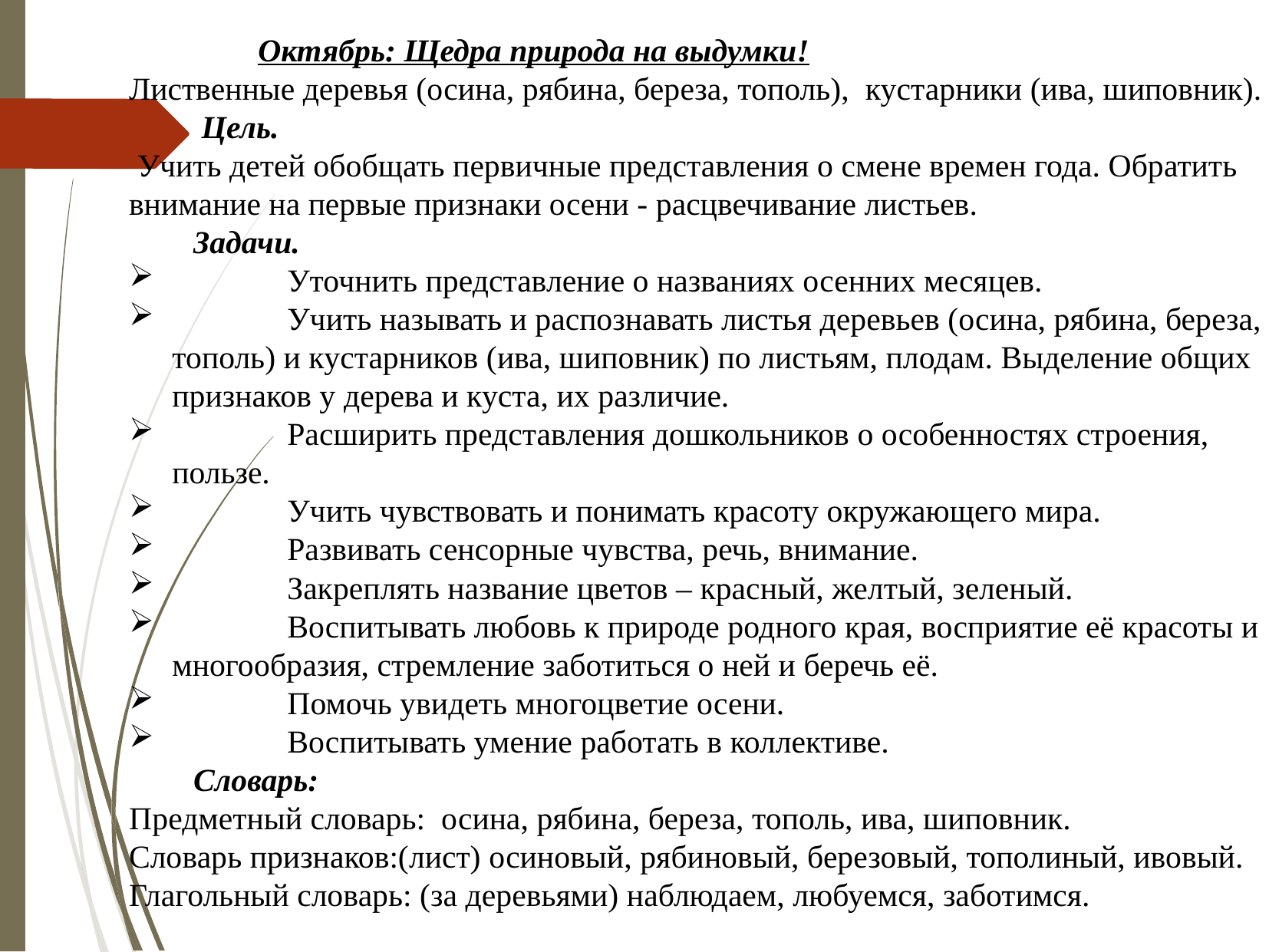

Октябрь: Щедра природа на выдумки!
Лиственные деревья (осина, рябина, береза, тополь),  кустарники (ива, шиповник).
         Цель.
 Учить детей обобщать первичные представления о смене времен года. Обратить внимание на первые признаки осени - расцвечивание листьев.
        Задачи.
	Уточнить представление о названиях осенних месяцев.
	Учить называть и распознавать листья деревьев (осина, рябина, береза, тополь) и кустарников (ива, шиповник) по листьям, плодам. Выделение общих признаков у дерева и куста, их различие.
	Расширить представления дошкольников о особенностях строения, пользе.
	Учить чувствовать и понимать красоту окружающего мира.
	Развивать сенсорные чувства, речь, внимание.
	Закреплять название цветов – красный, желтый, зеленый.
	Воспитывать любовь к природе родного края, восприятие её красоты и многообразия, стремление заботиться о ней и беречь её.
	Помочь увидеть многоцветие осени.
	Воспитывать умение работать в коллективе.
        Словарь:
Предметный словарь:  осина, рябина, береза, тополь, ива, шиповник.
Словарь признаков:(лист) осиновый, рябиновый, березовый, тополиный, ивовый.
Глагольный словарь: (за деревьями) наблюдаем, любуемся, заботимся.